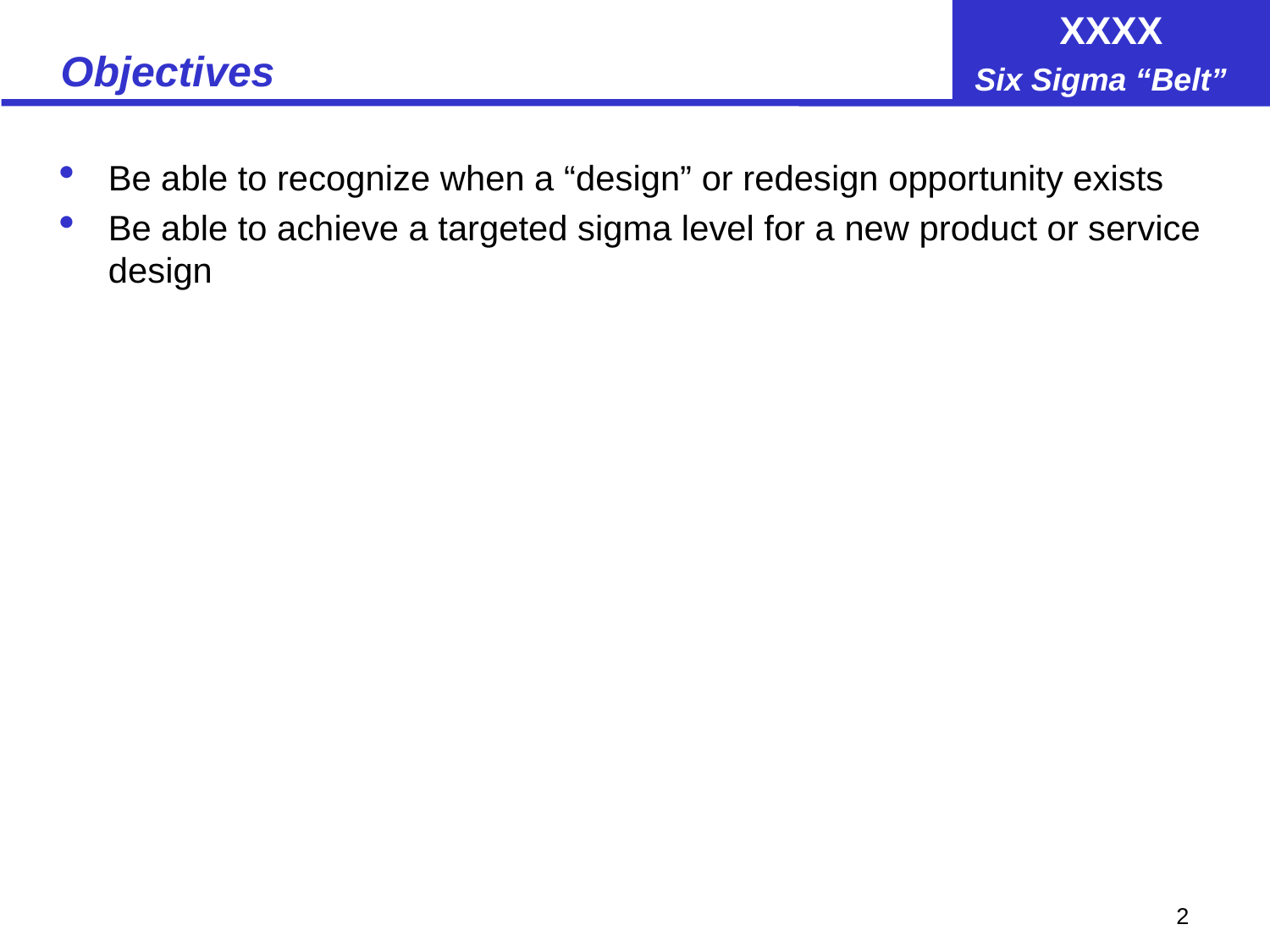

# Objectives
Be able to recognize when a “design” or redesign opportunity exists
Be able to achieve a targeted sigma level for a new product or service design